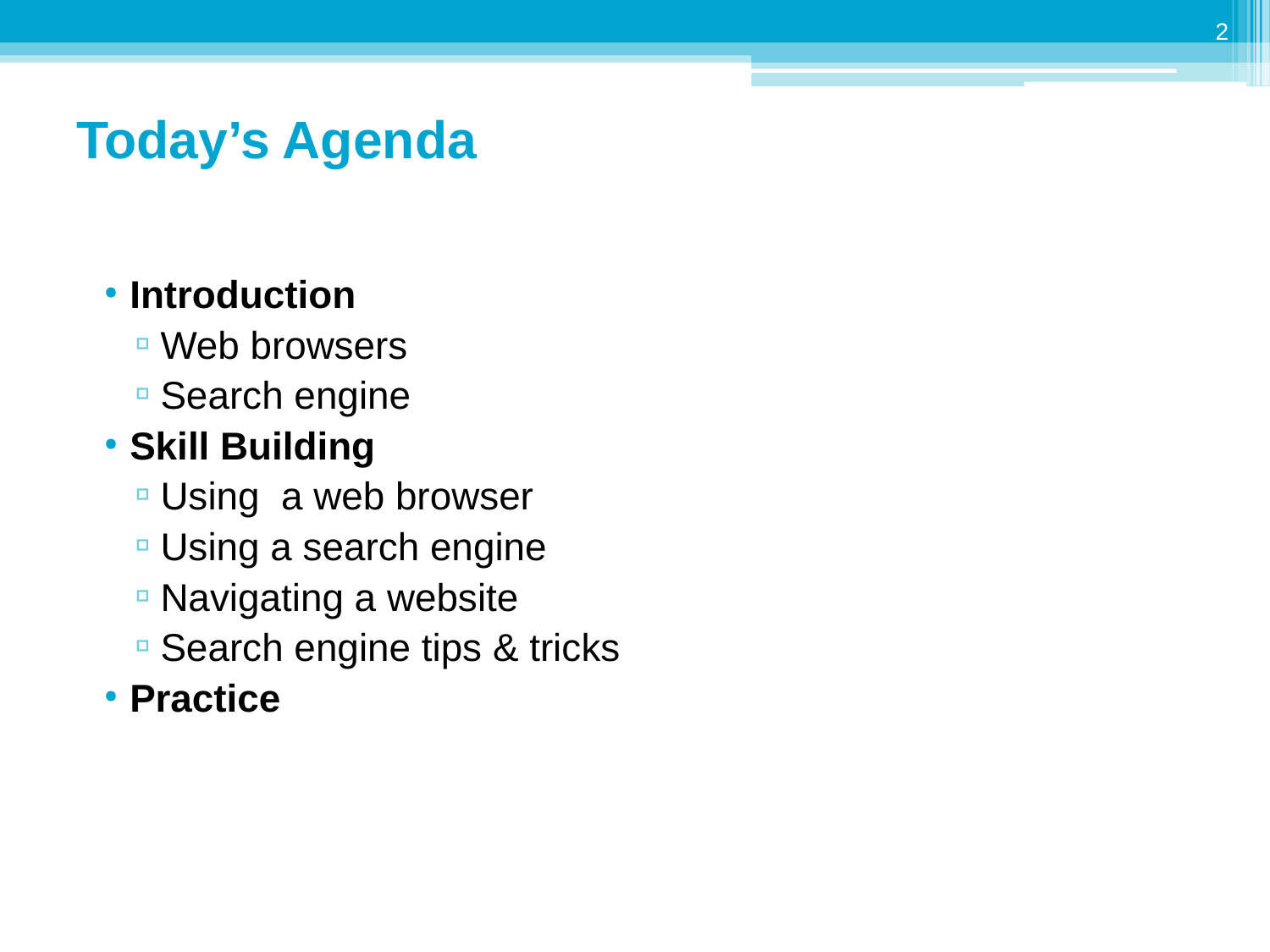

2
# Today’s Agenda

Introduction
Web browsers
Search engine
Skill Building
Using  a web browser
Using a search engine
Navigating a website
Search engine tips & tricks
Practice